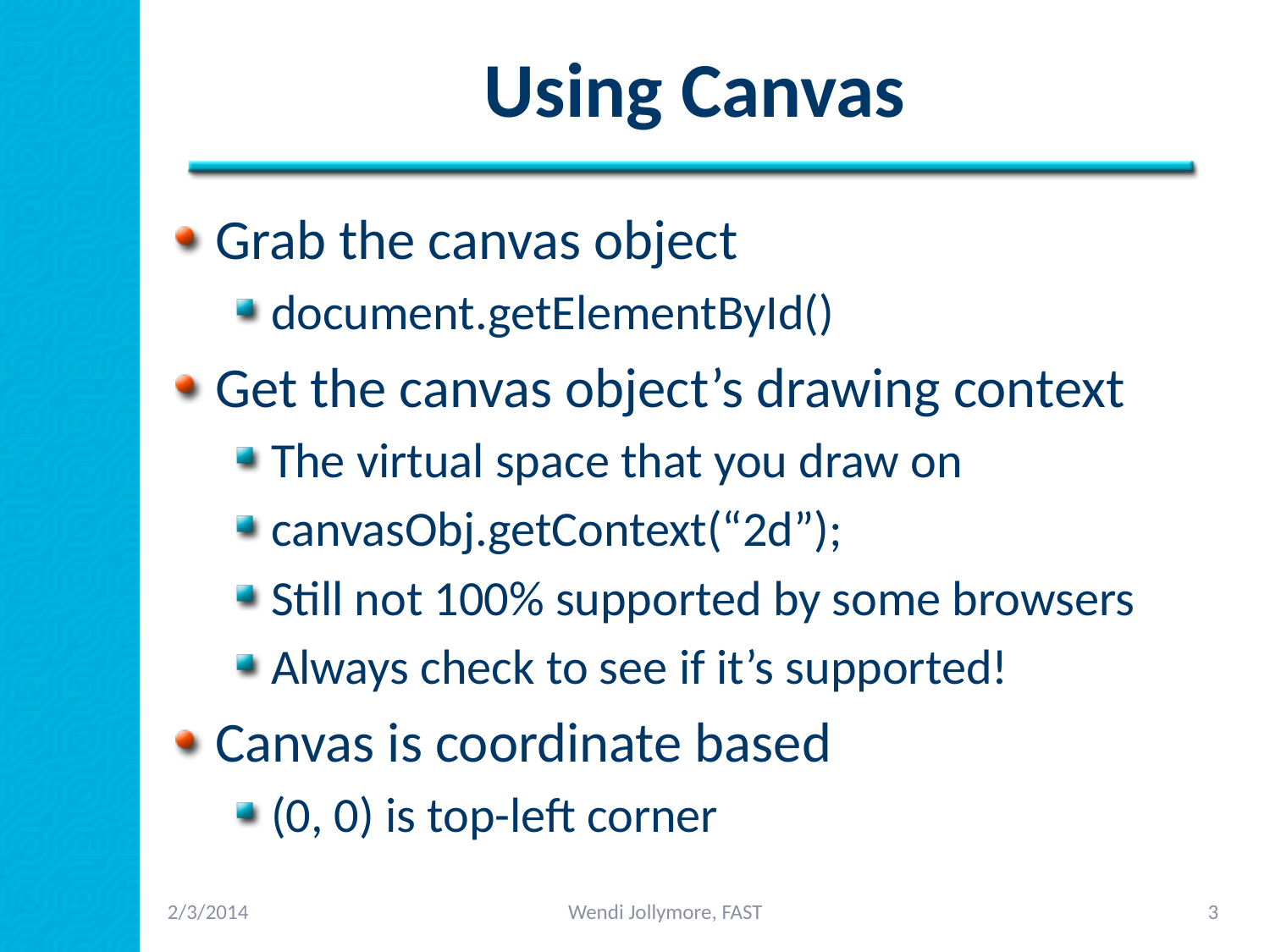

# Using Canvas
Grab the canvas object
document.getElementById()
Get the canvas object’s drawing context
The virtual space that you draw on
canvasObj.getContext(“2d”);
Still not 100% supported by some browsers
Always check to see if it’s supported!
Canvas is coordinate based
(0, 0) is top-left corner
2/3/2014
Wendi Jollymore, FAST
3